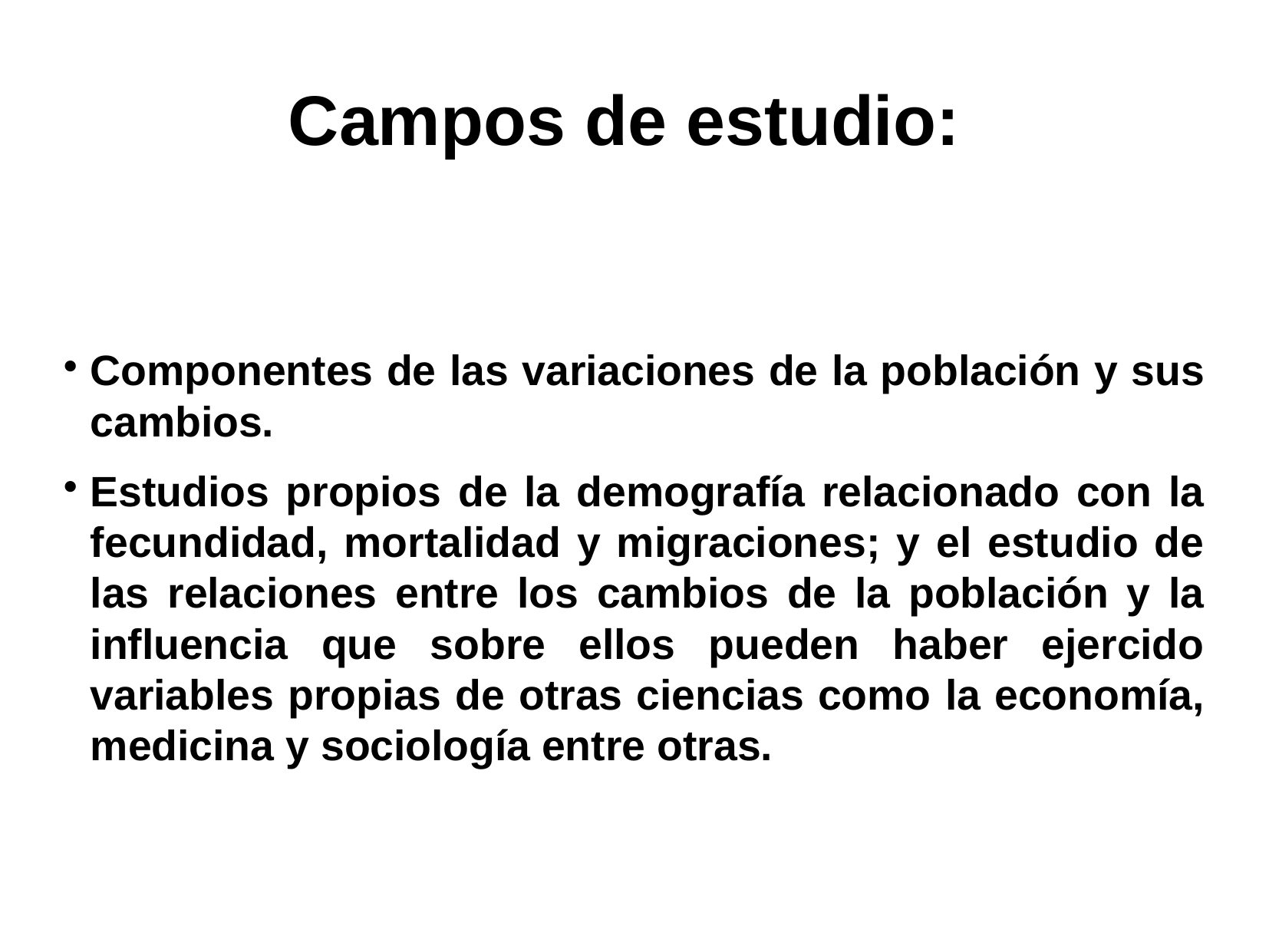

Campos de estudio:

Componentes de las variaciones de la población y sus cambios.
Estudios propios de la demografía relacionado con la fecundidad, mortalidad y migraciones; y el estudio de las relaciones entre los cambios de la población y la influencia que sobre ellos pueden haber ejercido variables propias de otras ciencias como la economía, medicina y sociología entre otras.